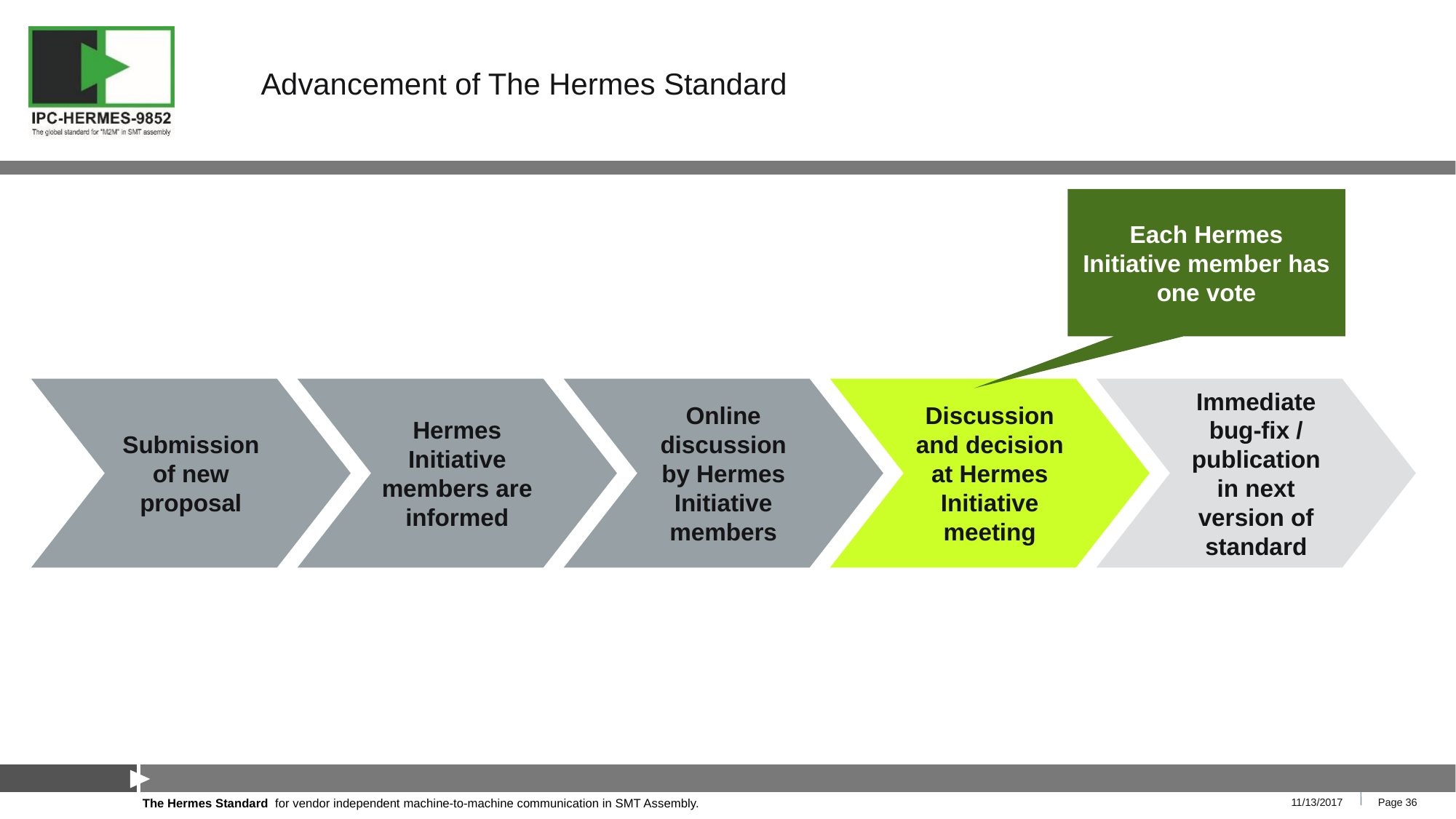

# Advancement of The Hermes Standard
Each Hermes Initiative member has one vote
Submission of new proposal
Hermes Initiative members are informed
Online discussion
by Hermes Initiative members
Discussion and decision at Hermes Initiative meeting
Immediate bug-fix / publication in next version of standard
11/13/2017
Page 36